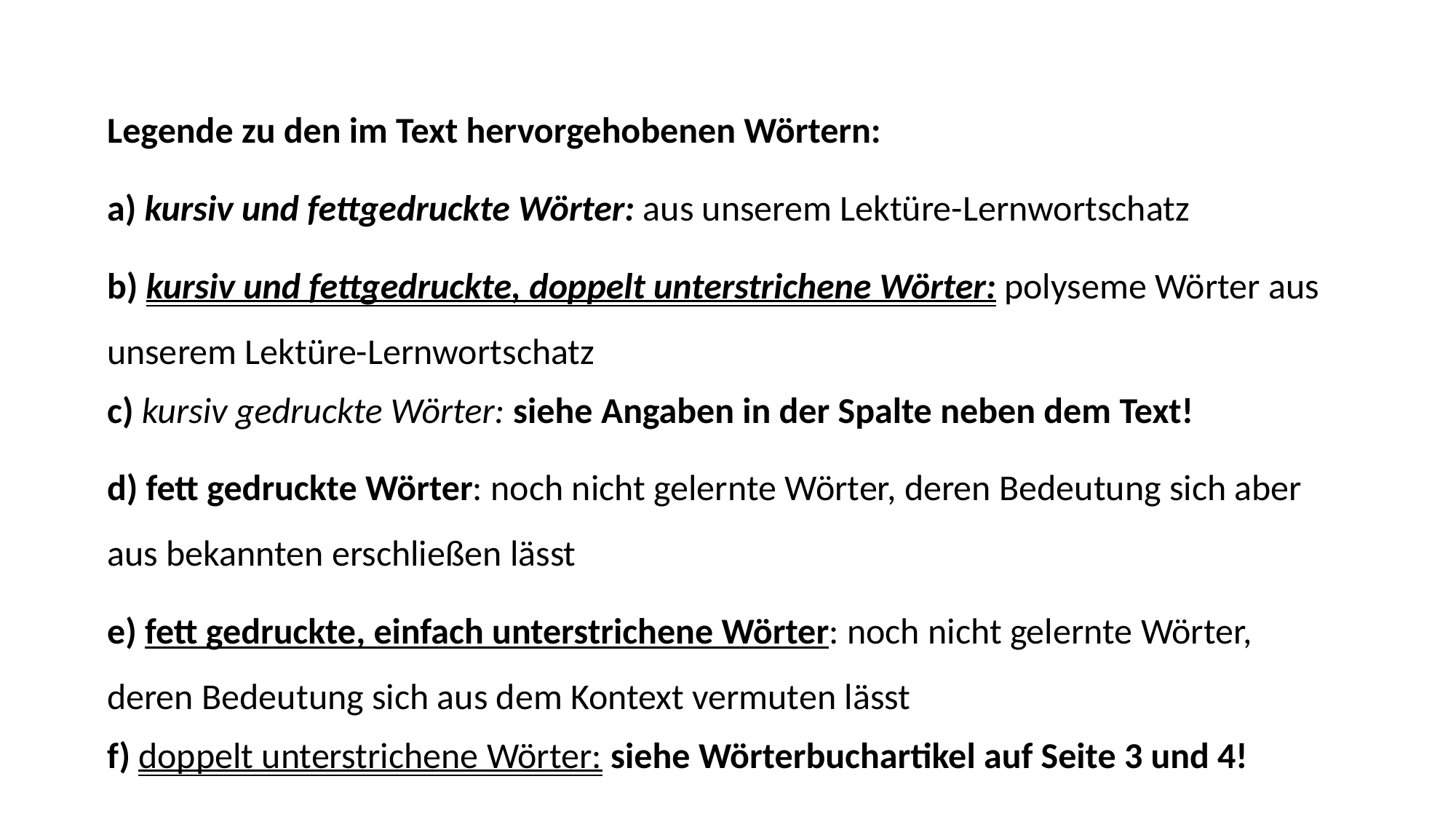

Legende zu den im Text hervorgehobenen Wörtern:
a) kursiv und fettgedruckte Wörter: aus unserem Lektüre-Lernwortschatz
b) kursiv und fettgedruckte, doppelt unterstrichene Wörter: polyseme Wörter aus unserem Lektüre-Lernwortschatz
c) kursiv gedruckte Wörter: siehe Angaben in der Spalte neben dem Text!
d) fett gedruckte Wörter: noch nicht gelernte Wörter, deren Bedeutung sich aber aus bekannten erschließen lässt
e) fett gedruckte, einfach unterstrichene Wörter: noch nicht gelernte Wörter, deren Bedeutung sich aus dem Kontext vermuten lässt
f) doppelt unterstrichene Wörter: siehe Wörterbuchartikel auf Seite 3 und 4!